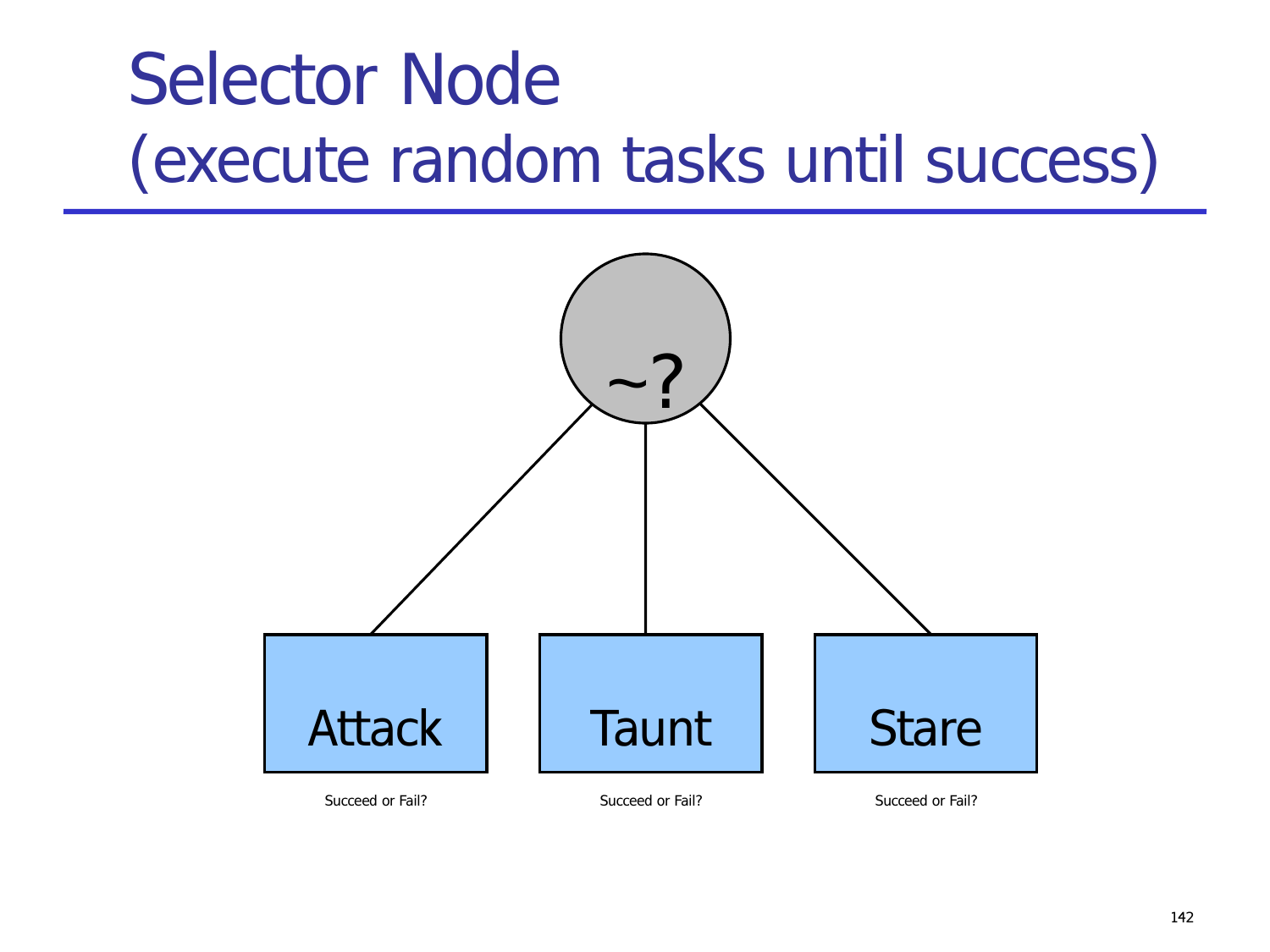

# Selector Node (execute random tasks until success)

~?

Attack

Taunt

Stare
Succeed or Fail?
Succeed or Fail?
Succeed or Fail?
142